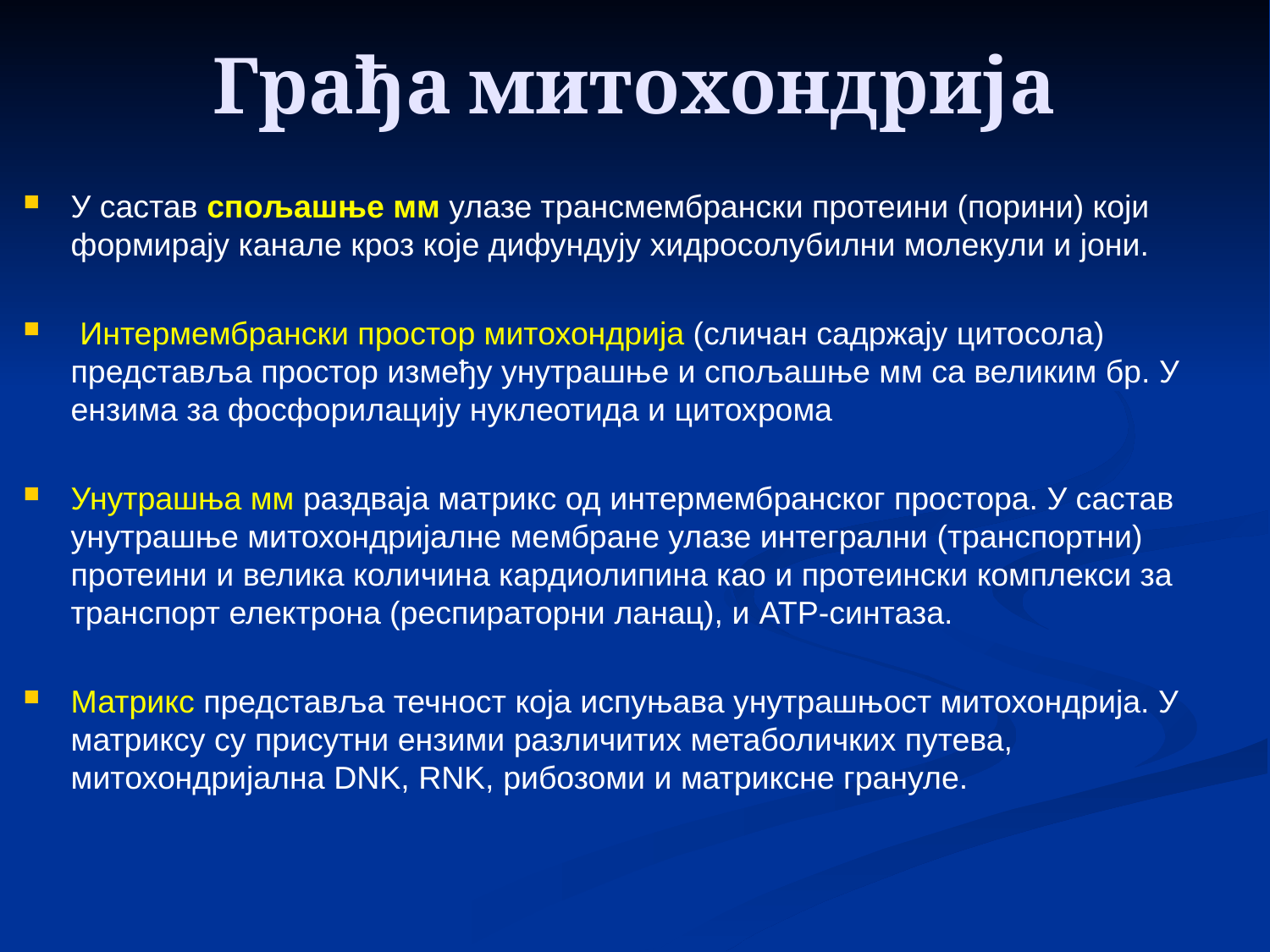

# Грађа митохондрија
У састав спољашње мм улазе трансмембрански протеини (порини) који формирају канале кроз које дифундују хидросолубилни молекули и јони.

 Интермембрански простор митохондрија (сличан садржају цитосола) представља простор између унутрашње и спољашње мм са великим бр. У ензима за фосфорилацију нуклеотида и цитохрома

Унутрашња мм раздваја матрикс од интермембранског простора. У састав унутрашње митохондријалне мембране улазе интегрални (транспортни) протеини и велика количина кардиолипина као и протеински комплекси за транспорт електрона (респираторни ланац), и ATP-синтаза.

Матрикс представља течност која испуњава унутрашњост митохондрија. У матриксу су присутни ензими различитих метаболичких путева, митохондријална DNK, RNK, рибозоми и матриксне грануле.